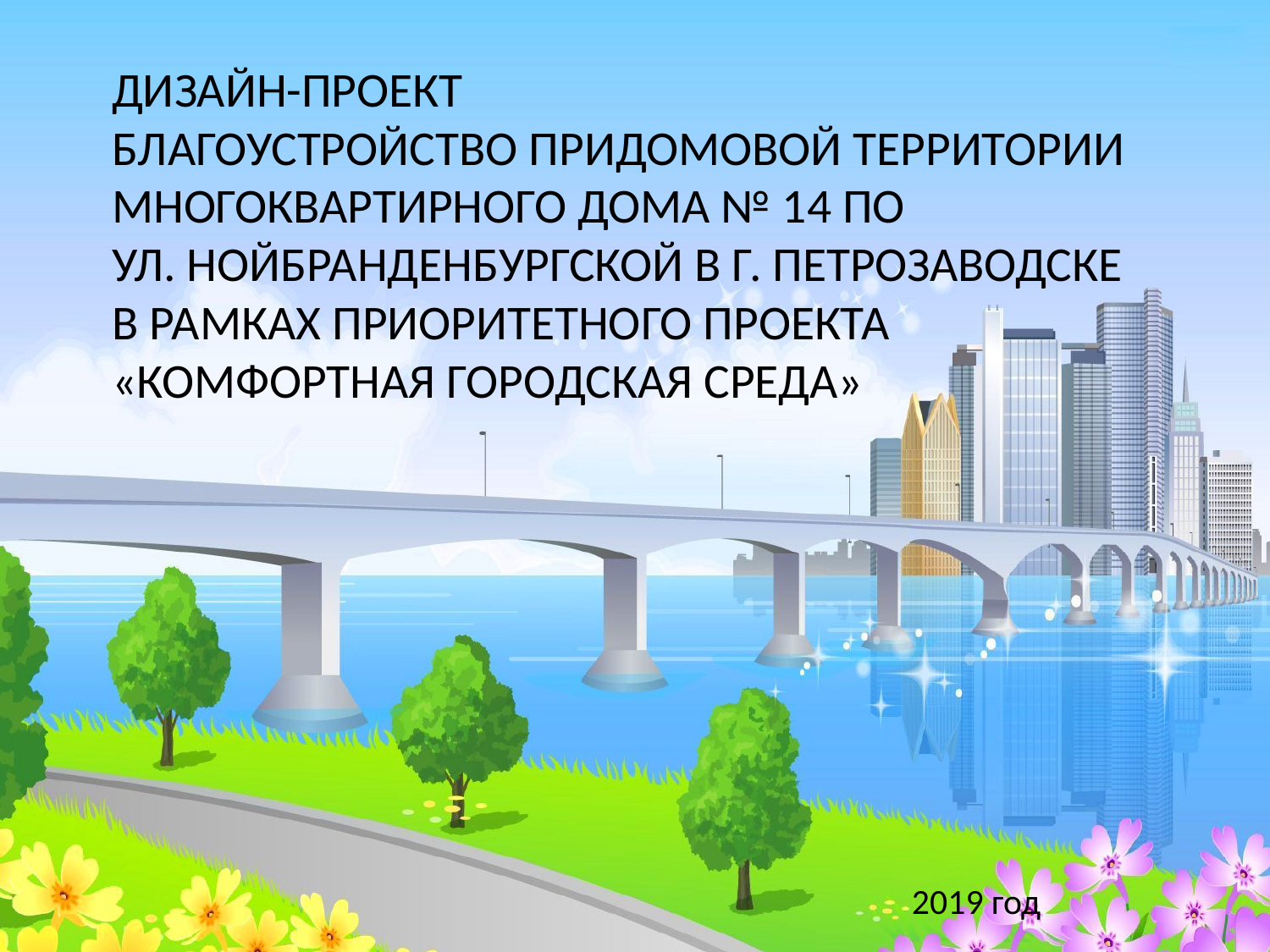

# ДИЗАЙН-ПРОЕКТ БЛАГОУСТРОЙСТВО ПРИДОМОВОЙ ТЕРРИТОРИИ МНОГОКВАРТИРНОГО ДОМА № 14 ПО                      УЛ. НОЙБРАНДЕНБУРГСКОЙ В Г. ПЕТРОЗАВОДСКЕ В РАМКАХ ПРИОРИТЕТНОГО ПРОЕКТА «КОМФОРТНАЯ ГОРОДСКАЯ СРЕДА»
2019 год